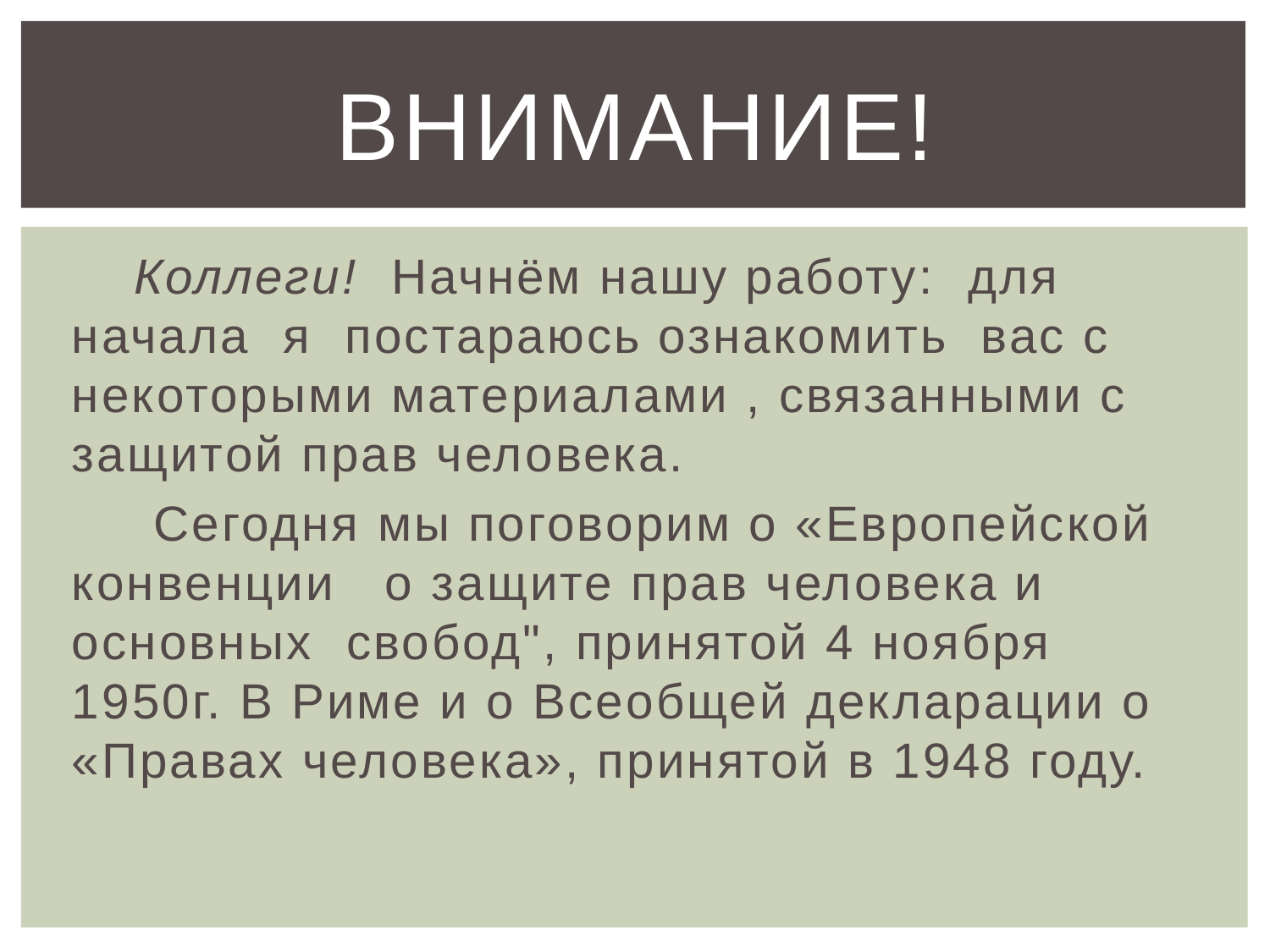

# ВНИМАНИЕ!
     Коллеги!  Начнём нашу работу:  для начала  я  постараюсь ознакомить  вас с  некоторыми материалами , связанными с защитой прав человека.
     Сегодня мы поговорим о «Европейской конвенции   о защите прав человека и основных  свобод", принятой 4 ноября 1950г. В Риме и о Всеобщей декларации о «Правах человека», принятой в 1948 году.